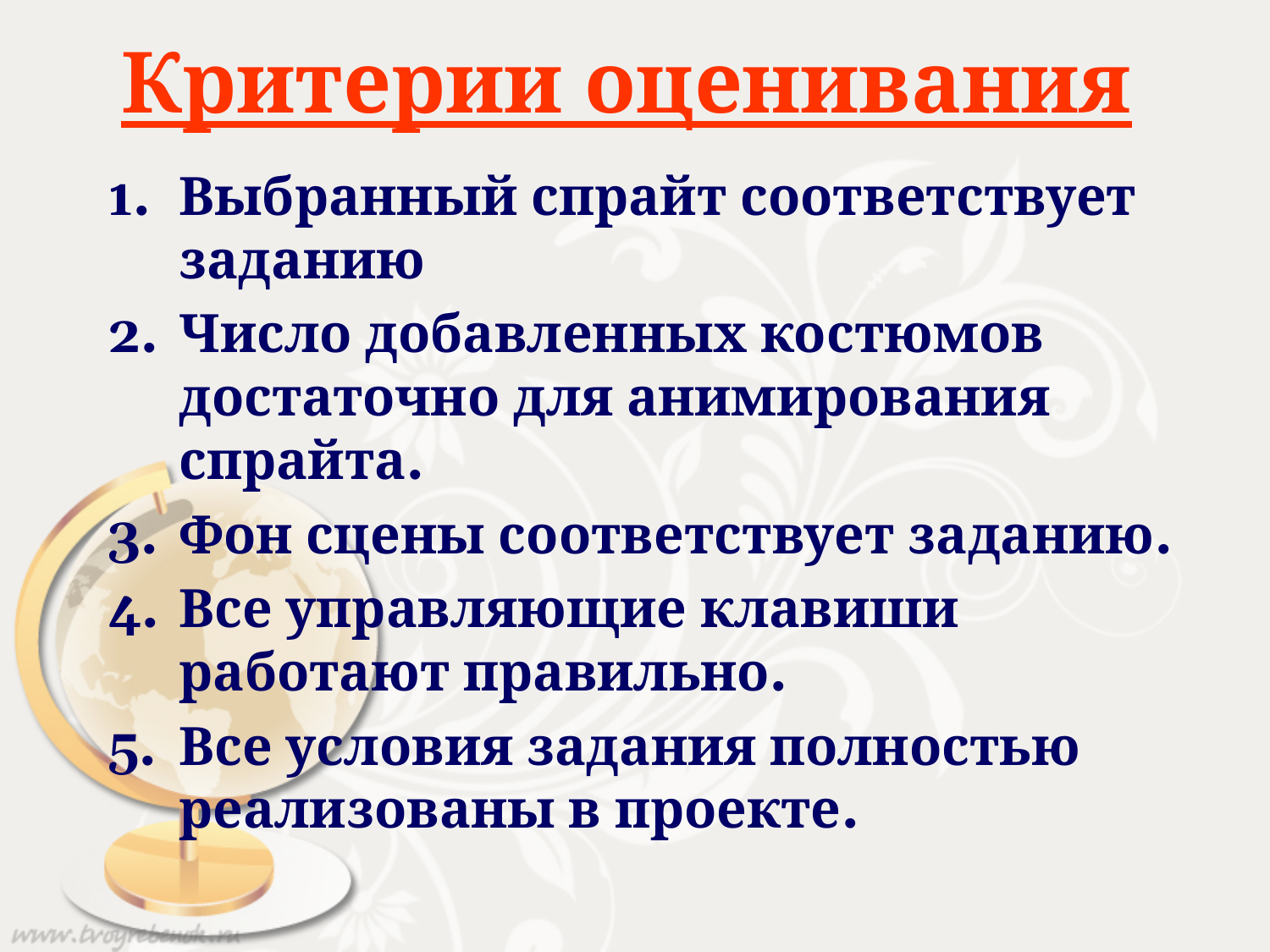

# Критерии оценивания
Выбранный спрайт соответствует заданию
Число добавленных костюмов достаточно для анимирования спрайта.
Фон сцены соответствует заданию.
Все управляющие клавиши работают правильно.
Все условия задания полностью реализованы в проекте.